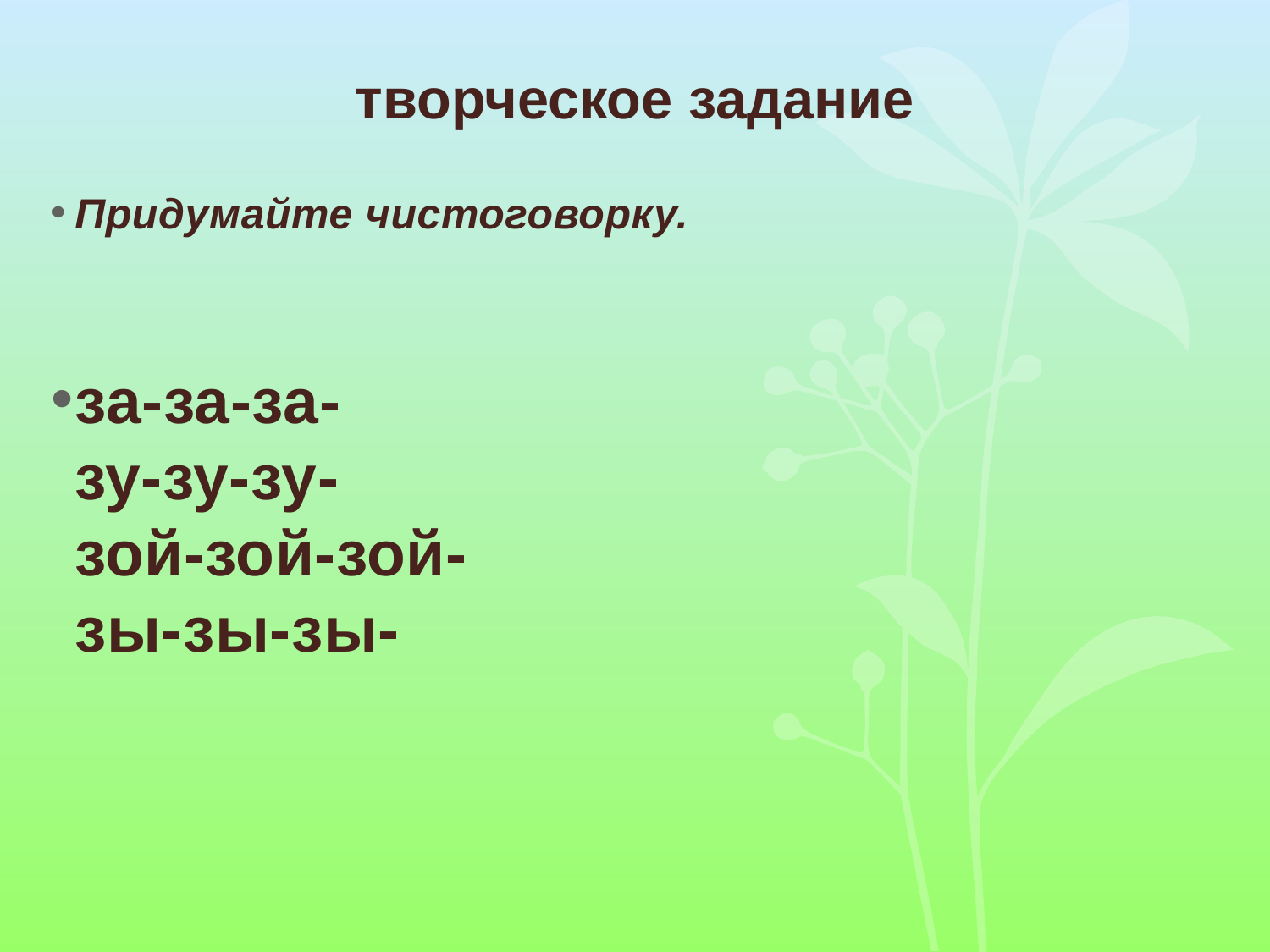

Придумайте чистоговорку.

за-за-за-
зу-зу-зу-
зой-зой-зой-
зы-зы-зы-
творческое задание